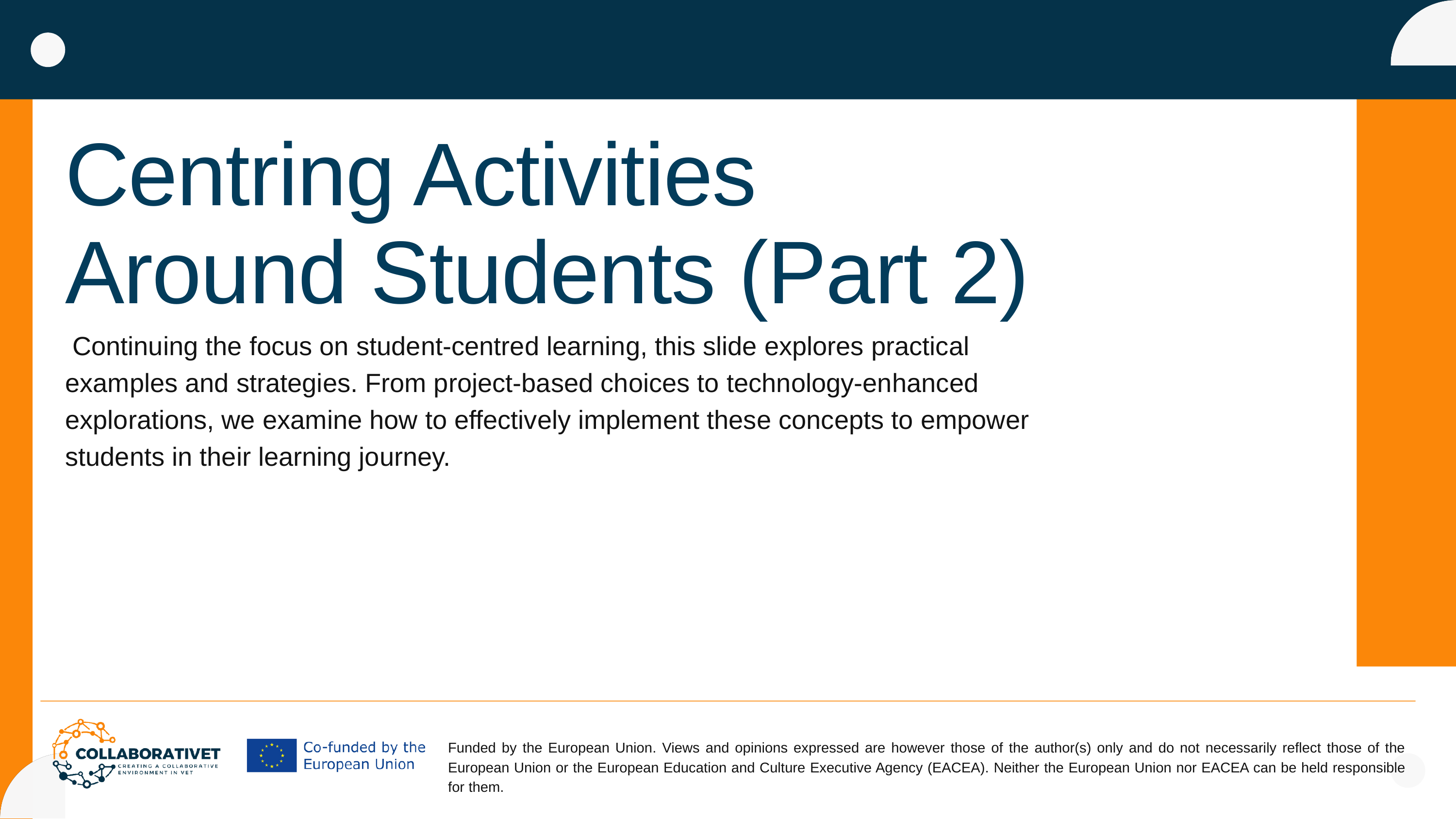

Centring Activities Around Students (Part 2)
 Continuing the focus on student-centred learning, this slide explores practical examples and strategies. From project-based choices to technology-enhanced explorations, we examine how to effectively implement these concepts to empower students in their learning journey.

Funded by the European Union. Views and opinions expressed are however those of the author(s) only and do not necessarily reflect those of the European Union or the European Education and Culture Executive Agency (EACEA). Neither the European Union nor EACEA can be held responsible for them.